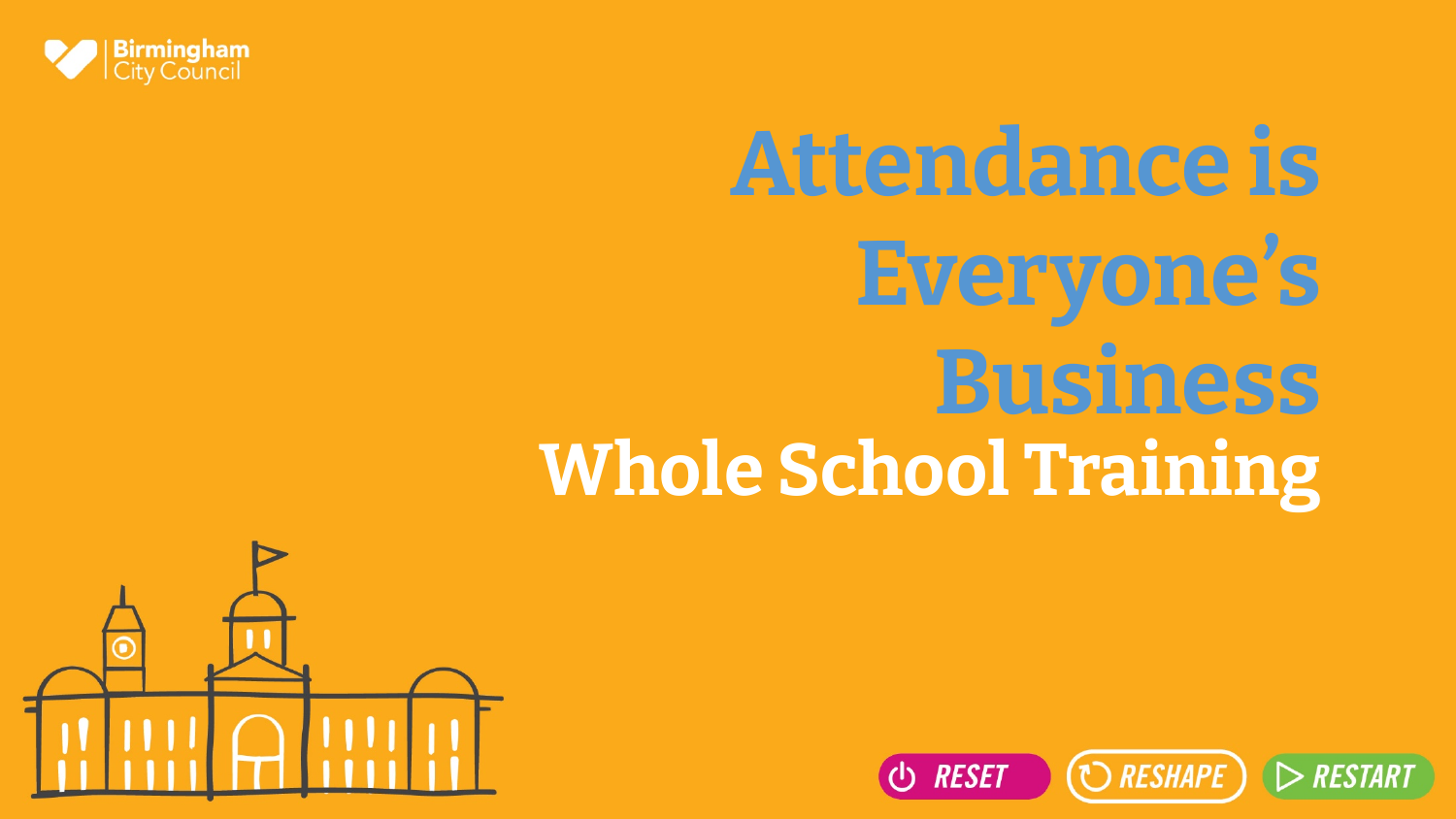

Attendance is Everyone’s Business
Whole School Training